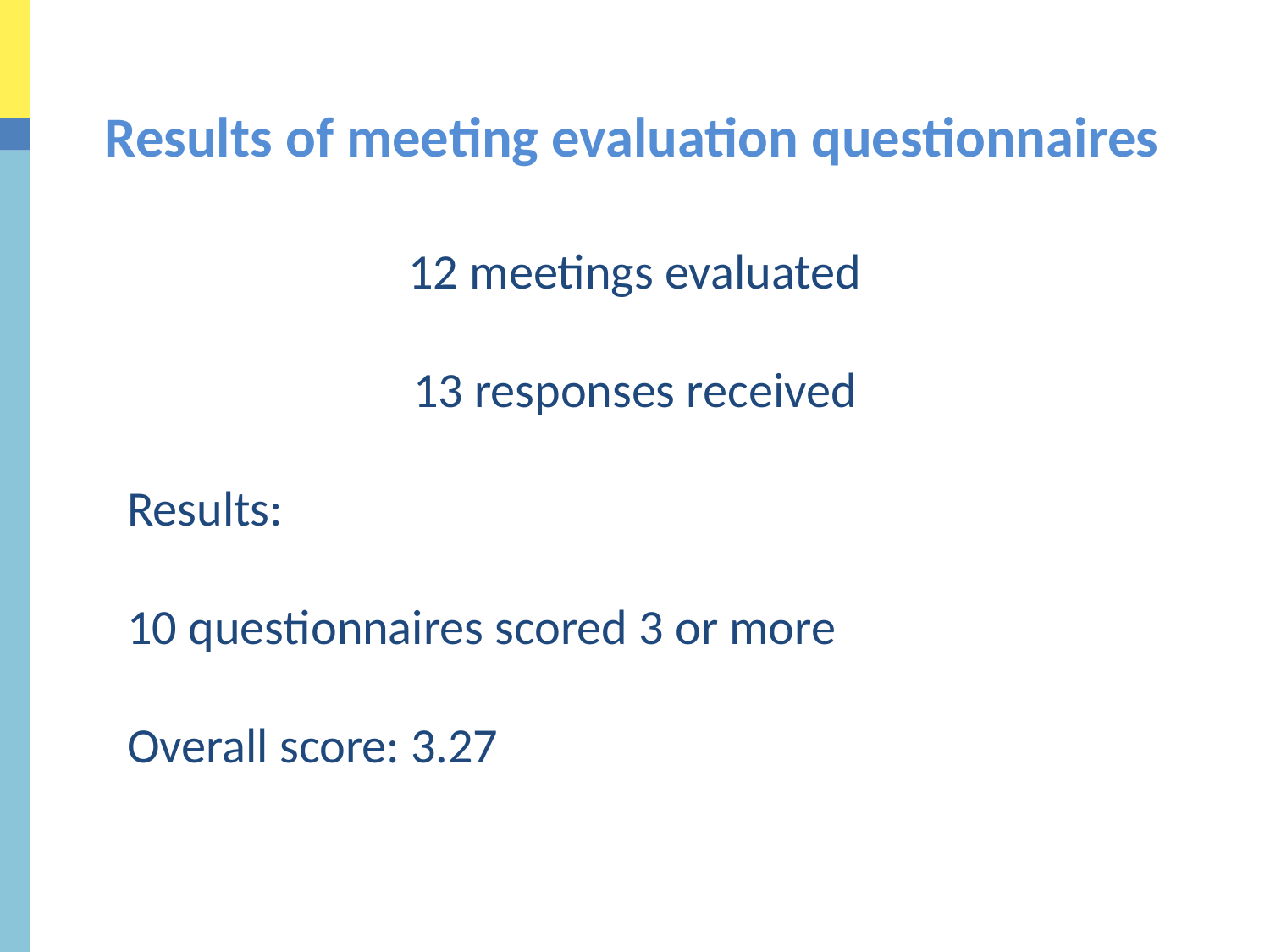

# Results of meeting evaluation questionnaires

12 meetings evaluated

13 responses received

Results:

10 questionnaires scored 3 or more

Overall score: 3.27